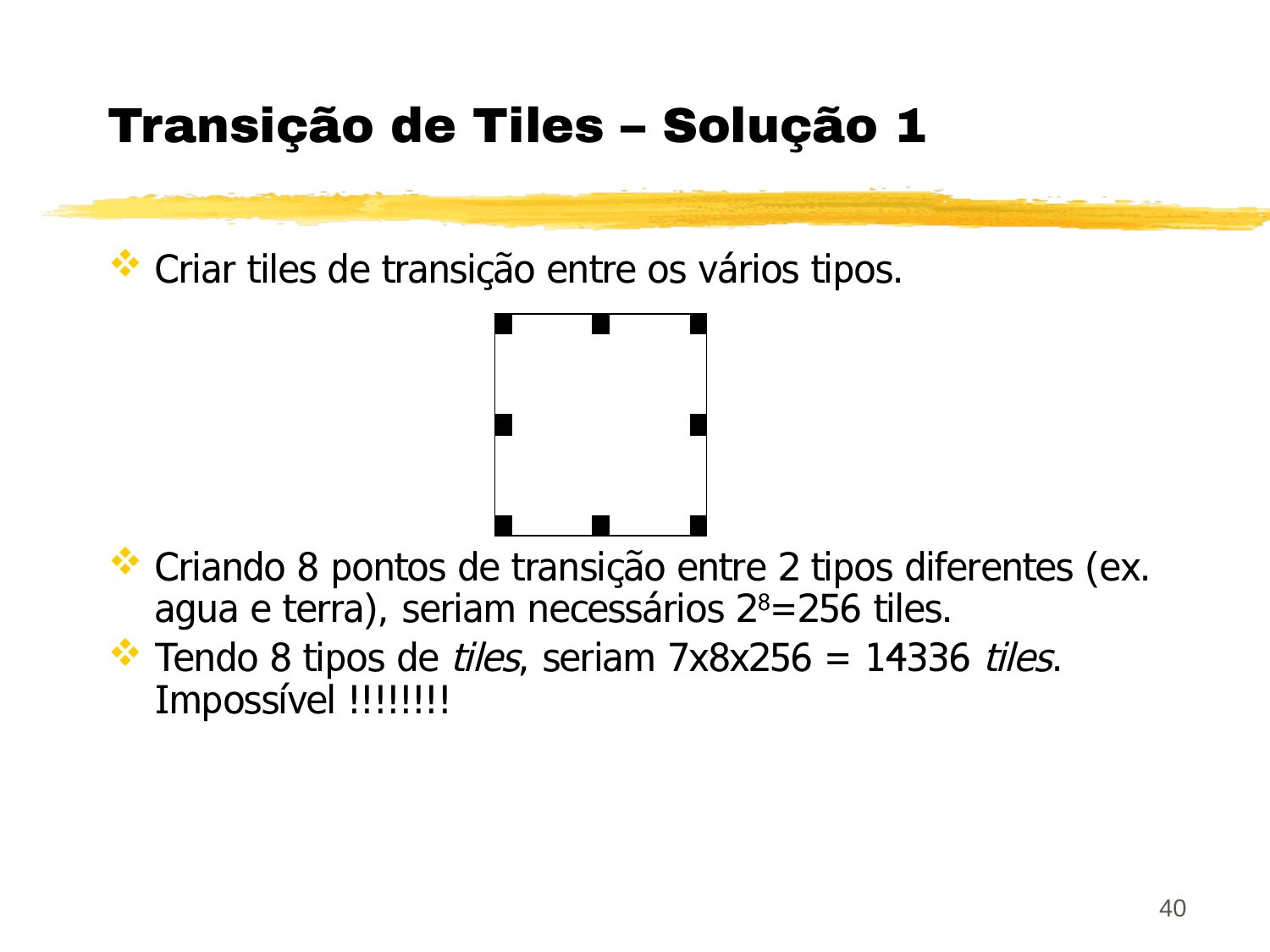

# Transição de Tiles – Solução 1
Criar tiles de transição entre os vários tipos.

Criando 8 pontos de transição entre 2 tipos diferentes (ex. agua e terra), seriam necessários 28=256 tiles.
Tendo 8 tipos de tiles, seriam 7x8x256 = 14336 tiles. Impossível !!!!!!!!

40